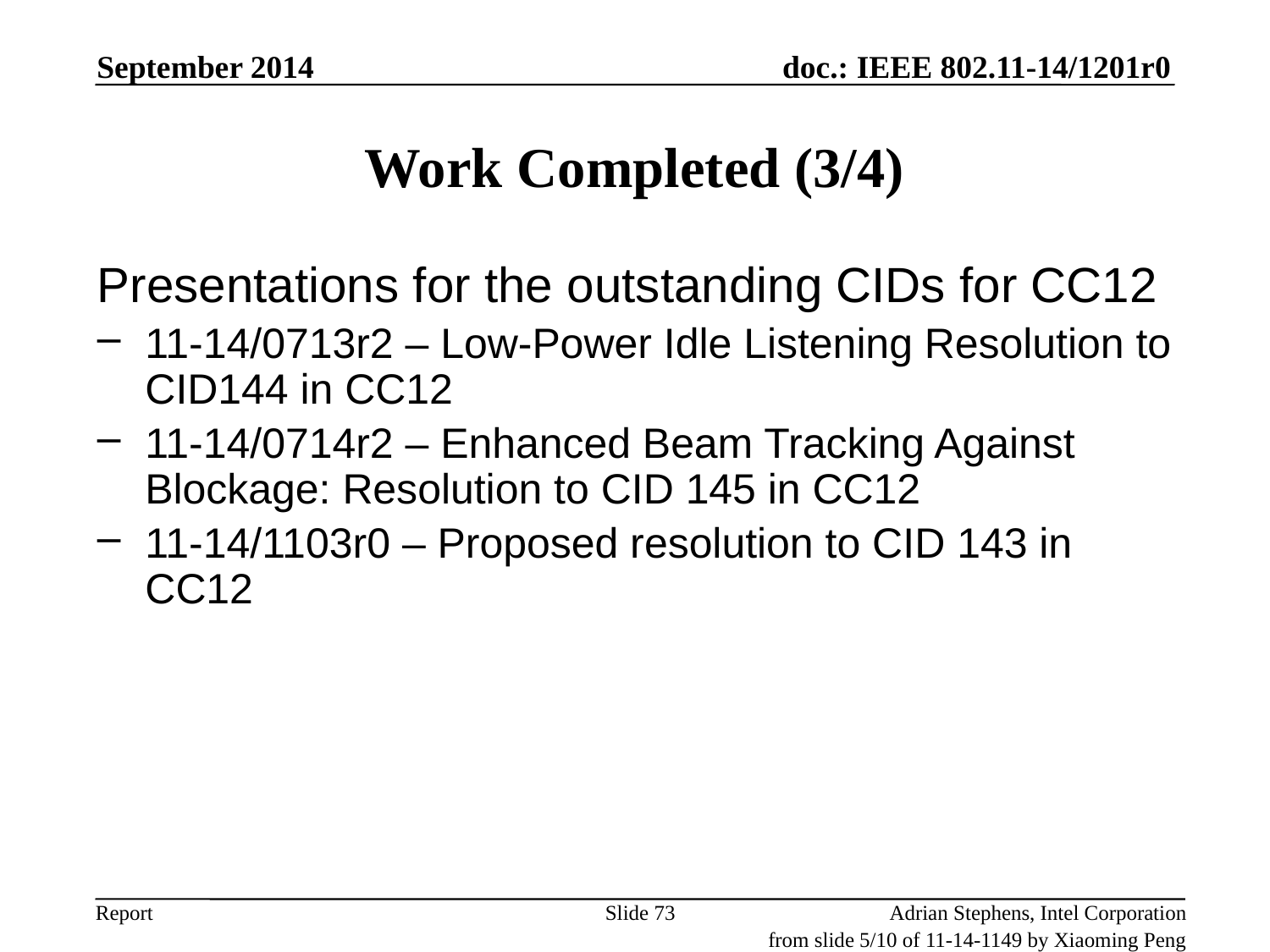

September 2014
# Work Completed (3/4)
Presentations for the outstanding CIDs for CC12
11-14/0713r2 – Low-Power Idle Listening Resolution to CID144 in CC12
11-14/0714r2 – Enhanced Beam Tracking Against Blockage: Resolution to CID 145 in CC12
11-14/1103r0 – Proposed resolution to CID 143 in CC12

Slide 73
Adrian Stephens, Intel Corporation
from slide 5/10 of 11-14-1149 by Xiaoming Peng